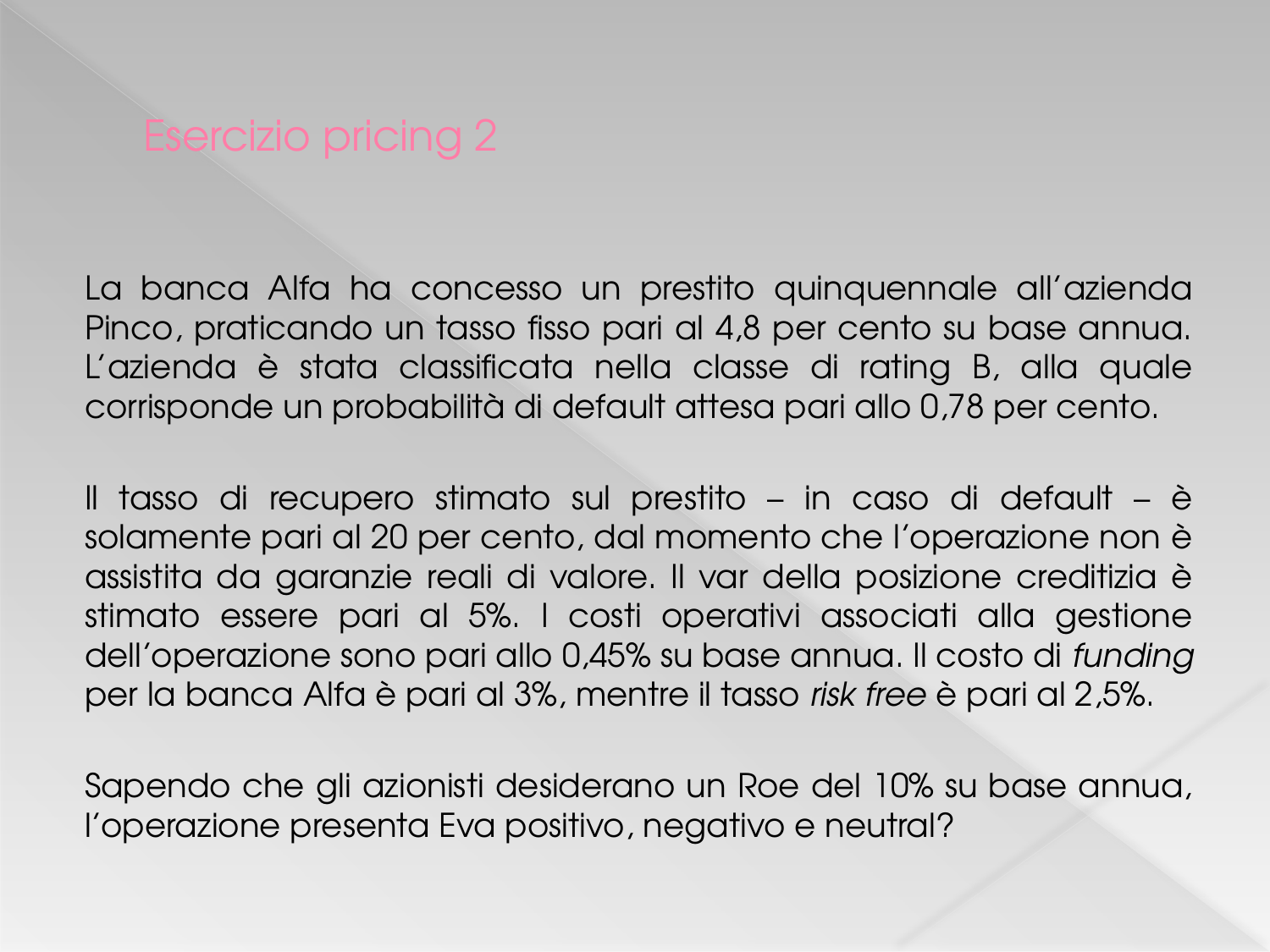

# Esercizio pricing 2
La banca Alfa ha concesso un prestito quinquennale all’azienda Pinco, praticando un tasso fisso pari al 4,8 per cento su base annua. L’azienda è stata classificata nella classe di rating B, alla quale corrisponde un probabilità di default attesa pari allo 0,78 per cento.

Il tasso di recupero stimato sul prestito – in caso di default – è solamente pari al 20 per cento, dal momento che l’operazione non è assistita da garanzie reali di valore. Il var della posizione creditizia è stimato essere pari al 5%. I costi operativi associati alla gestione dell’operazione sono pari allo 0,45% su base annua. Il costo di funding per la banca Alfa è pari al 3%, mentre il tasso risk free è pari al 2,5%.

Sapendo che gli azionisti desiderano un Roe del 10% su base annua, l’operazione presenta Eva positivo, negativo e neutral?